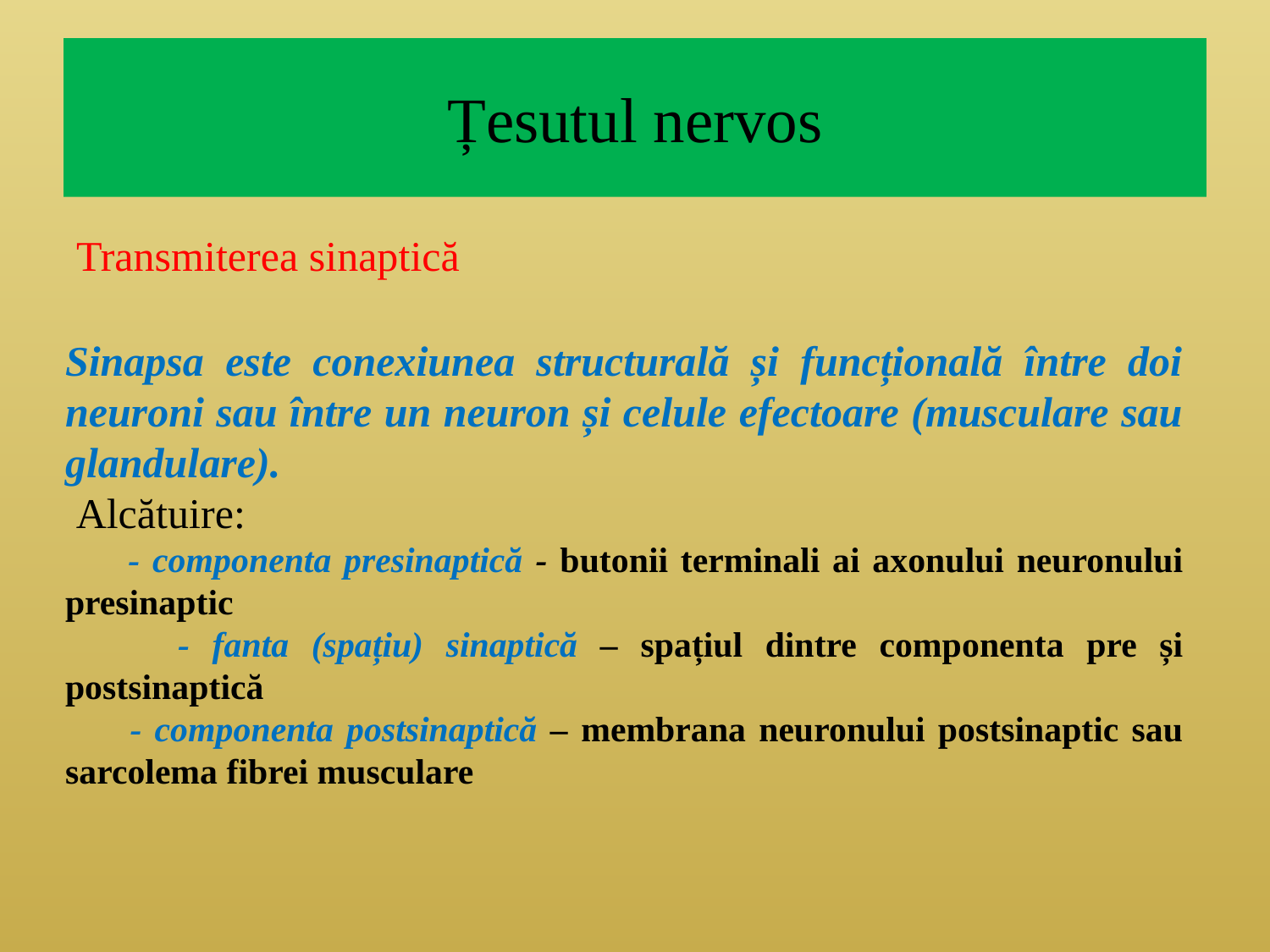

# Țesutul nervos
Transmiterea sinaptică
Sinapsa este conexiunea structurală și funcțională între doi neuroni sau între un neuron și celule efectoare (musculare sau glandulare).
 Alcătuire:
     - componenta presinaptică - butonii terminali ai axonului neuronului presinaptic
     - fanta (spațiu) sinaptică – spațiul dintre componenta pre și postsinaptică
     - componenta postsinaptică – membrana neuronului postsinaptic sau sarcolema fibrei musculare